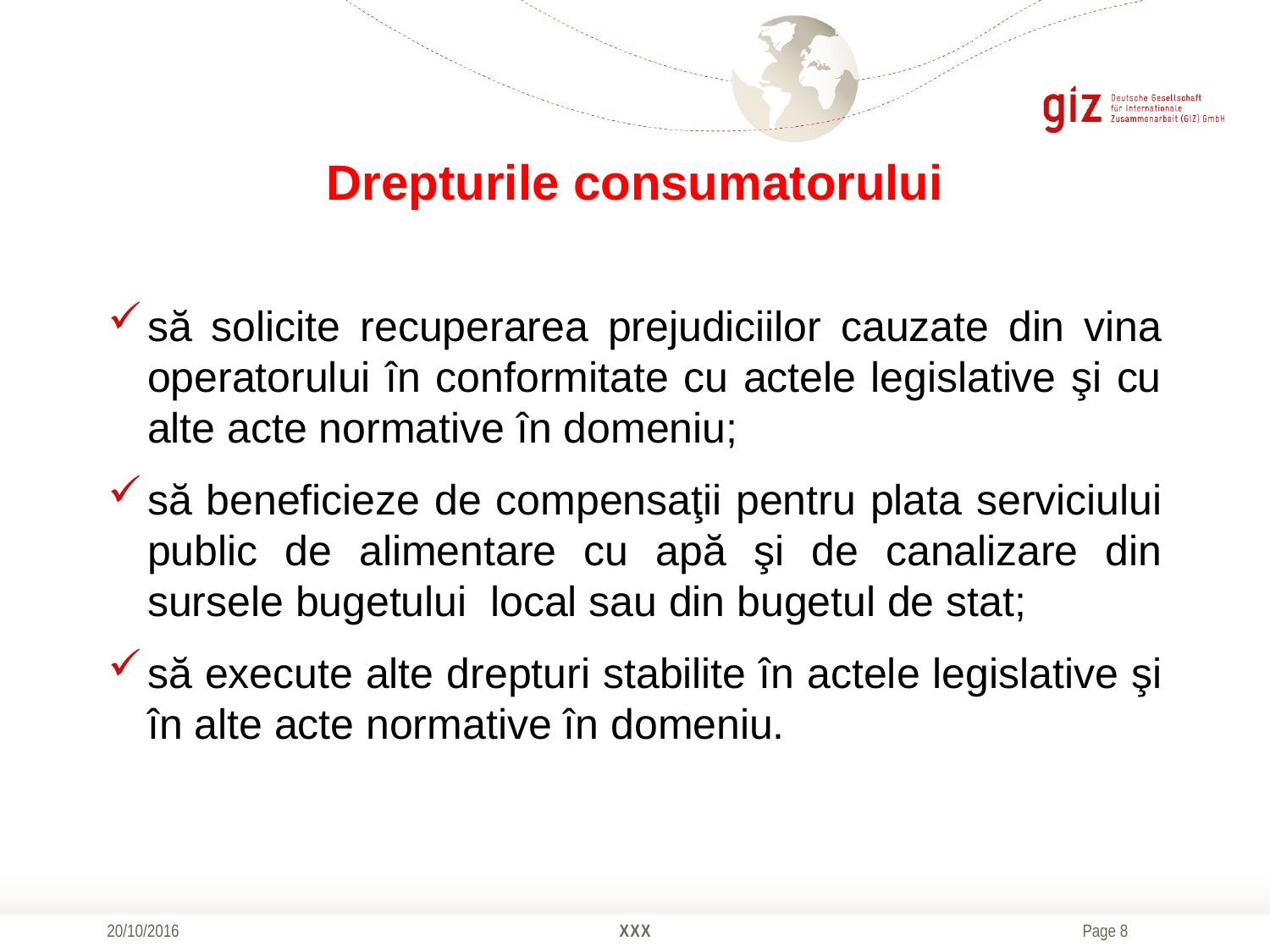

# Drepturile consumatorului

să solicite recuperarea prejudiciilor cauzate din vina operatorului în conformitate cu actele legislative şi cu alte acte normative în domeniu;
să beneficieze de compensaţii pentru plata serviciului public de alimentare cu apă şi de canalizare din sursele bugetului  local sau din bugetul de stat;
să execute alte drepturi stabilite în actele legislative şi în alte acte normative în domeniu.

20/10/2016
XXX